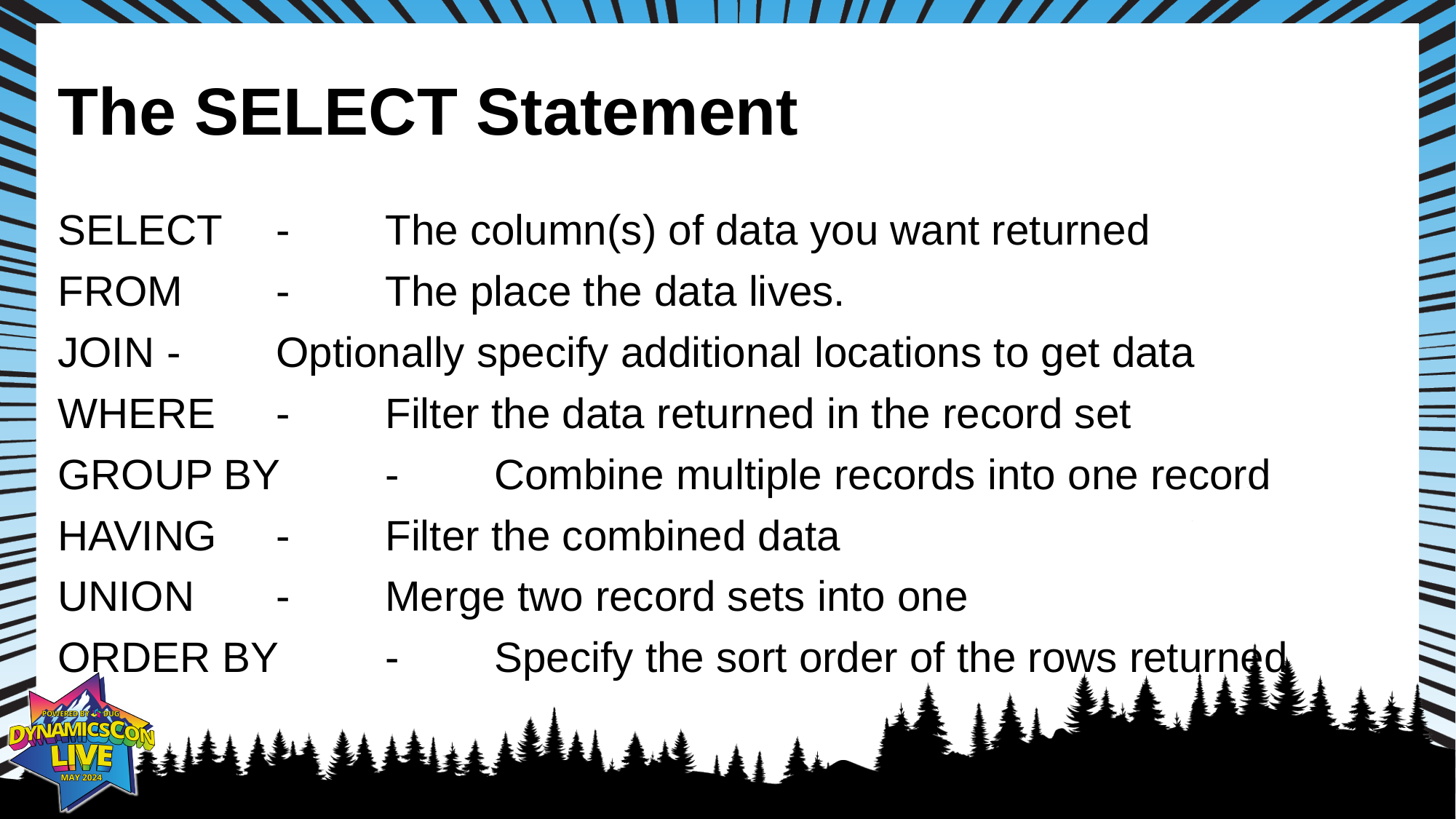

# The SELECT Statement
SELECT	-	The column(s) of data you want returned
FROM	-	The place the data lives.
JOIN	-	Optionally specify additional locations to get data
WHERE	-	Filter the data returned in the record set
GROUP BY	-	Combine multiple records into one record
HAVING	-	Filter the combined data
UNION	-	Merge two record sets into one
ORDER BY	-	Specify the sort order of the rows returned